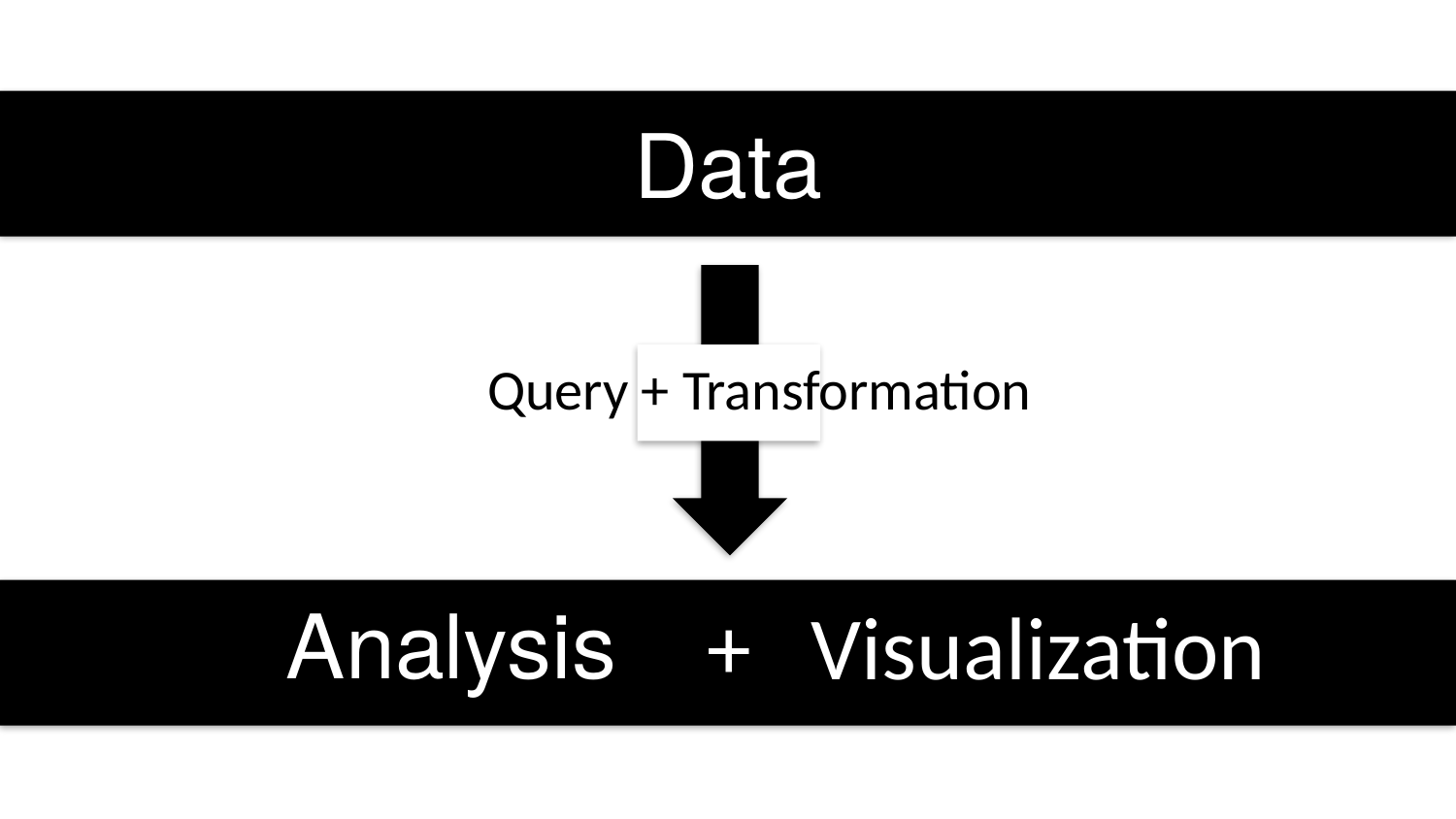

Data

Query + Transformation
Analysis

+   Visualization